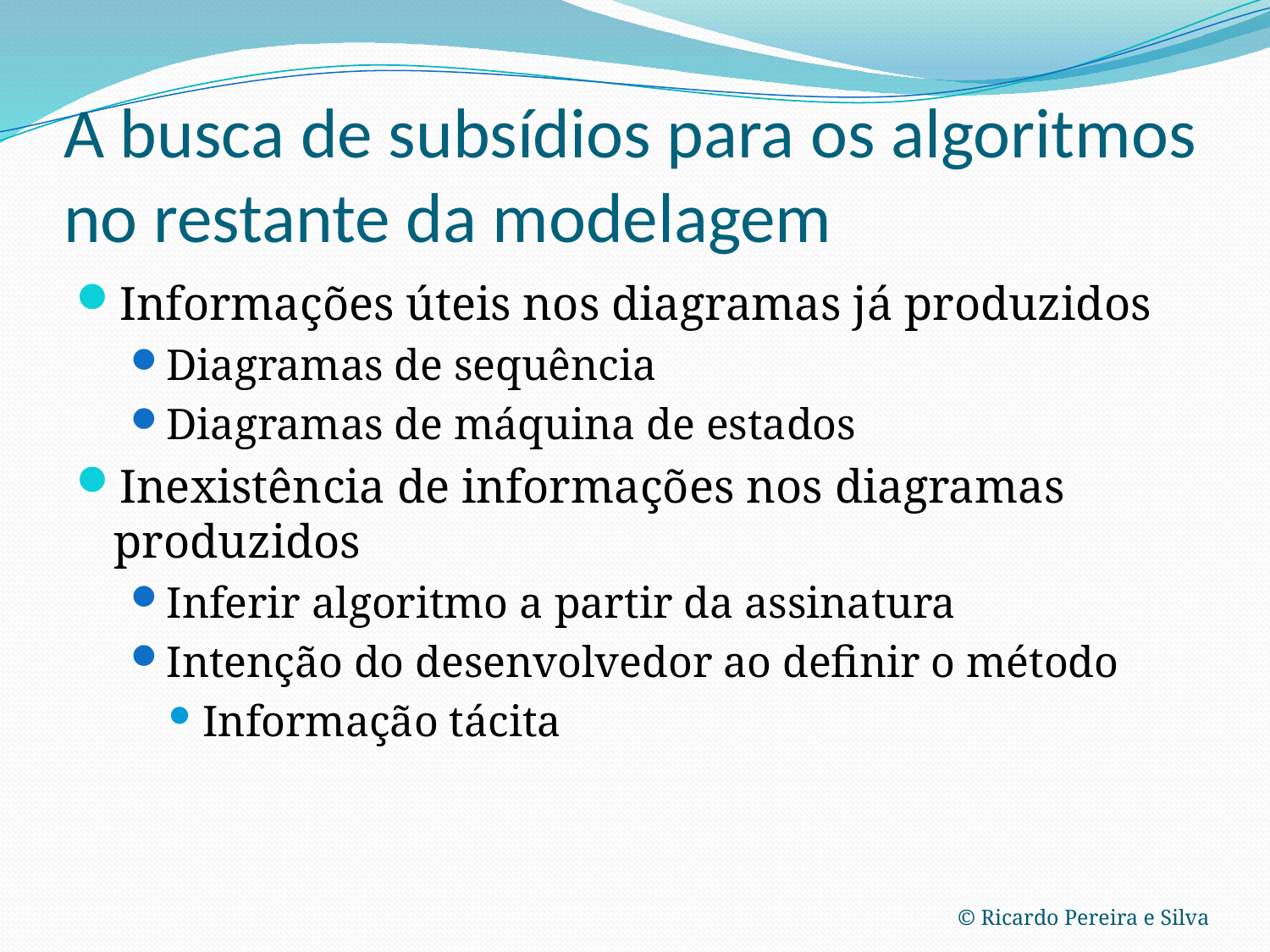

# A busca de subsídios para os algoritmos no restante da modelagem
Informações úteis nos diagramas já produzidos
Diagramas de sequência
Diagramas de máquina de estados
Inexistência de informações nos diagramas produzidos
Inferir algoritmo a partir da assinatura
Intenção do desenvolvedor ao definir o método
Informação tácita
© Ricardo Pereira e Silva